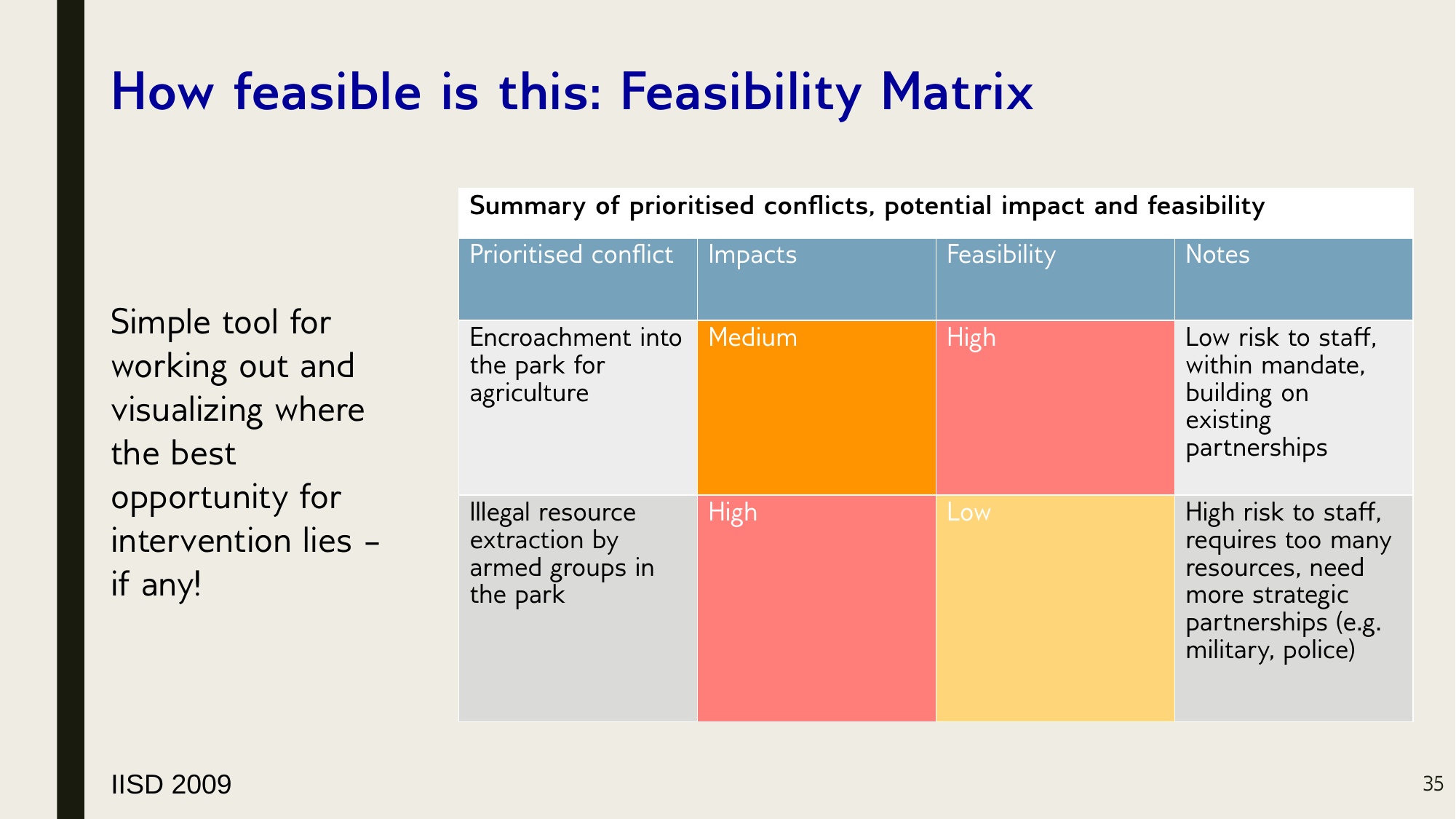

# How feasible is this: Feasibility Matrix
| Summary of prioritised conflicts, potential impact and feasibility |  |  |  |
| --- | --- | --- | --- |
| Prioritised conflict | Impacts | Feasibility | Notes |
| Encroachment into the park for agriculture | Medium | High | Low risk to staff, within mandate, building on existing partnerships |
| Illegal resource extraction by armed groups in the park | High | Low | High risk to staff, requires too many resources, need more strategic partnerships (e.g. military, police) |
Simple tool for working out and visualizing where the best opportunity for intervention lies – if any!
35
IISD 2009